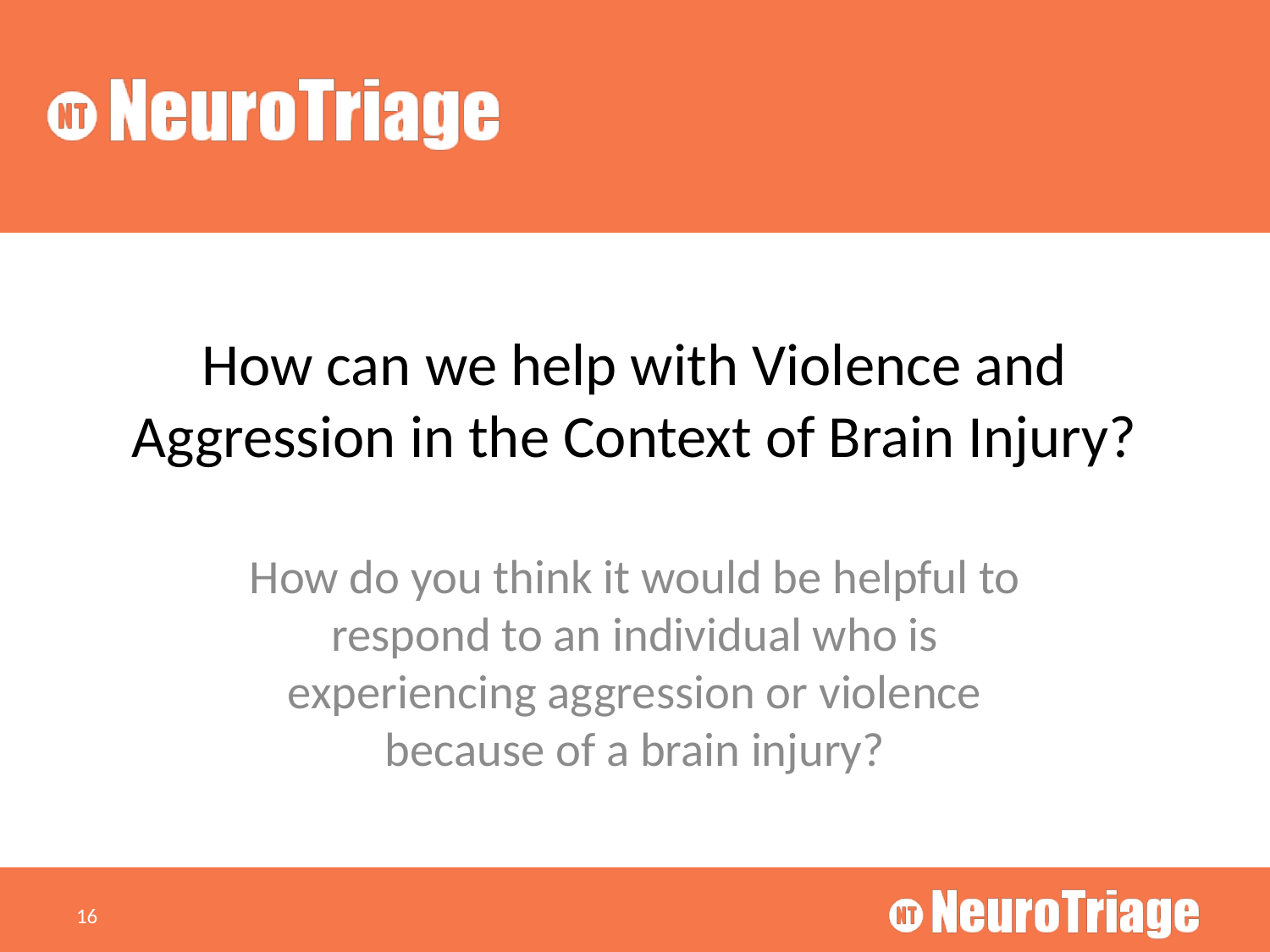

# How can we help with Violence and Aggression in the Context of Brain Injury?
How do you think it would be helpful to respond to an individual who is experiencing aggression or violence because of a brain injury?
16